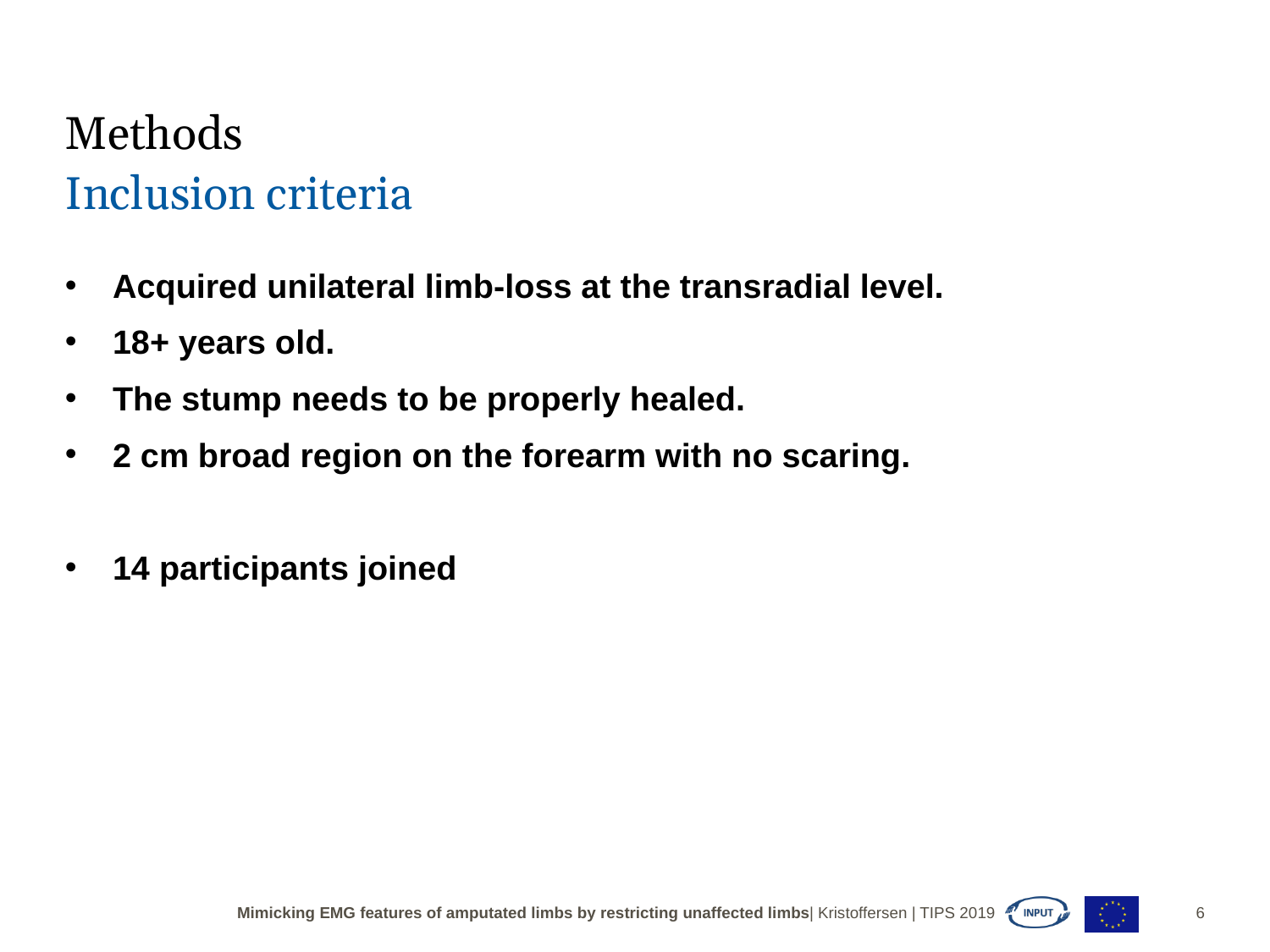

# Methods
Inclusion criteria
Acquired unilateral limb-loss at the transradial level.
18+ years old.
The stump needs to be properly healed.
2 cm broad region on the forearm with no scaring.

14 participants joined
Mimicking EMG features of amputated limbs by restricting unaffected limbs| Kristoffersen | TIPS 2019
6